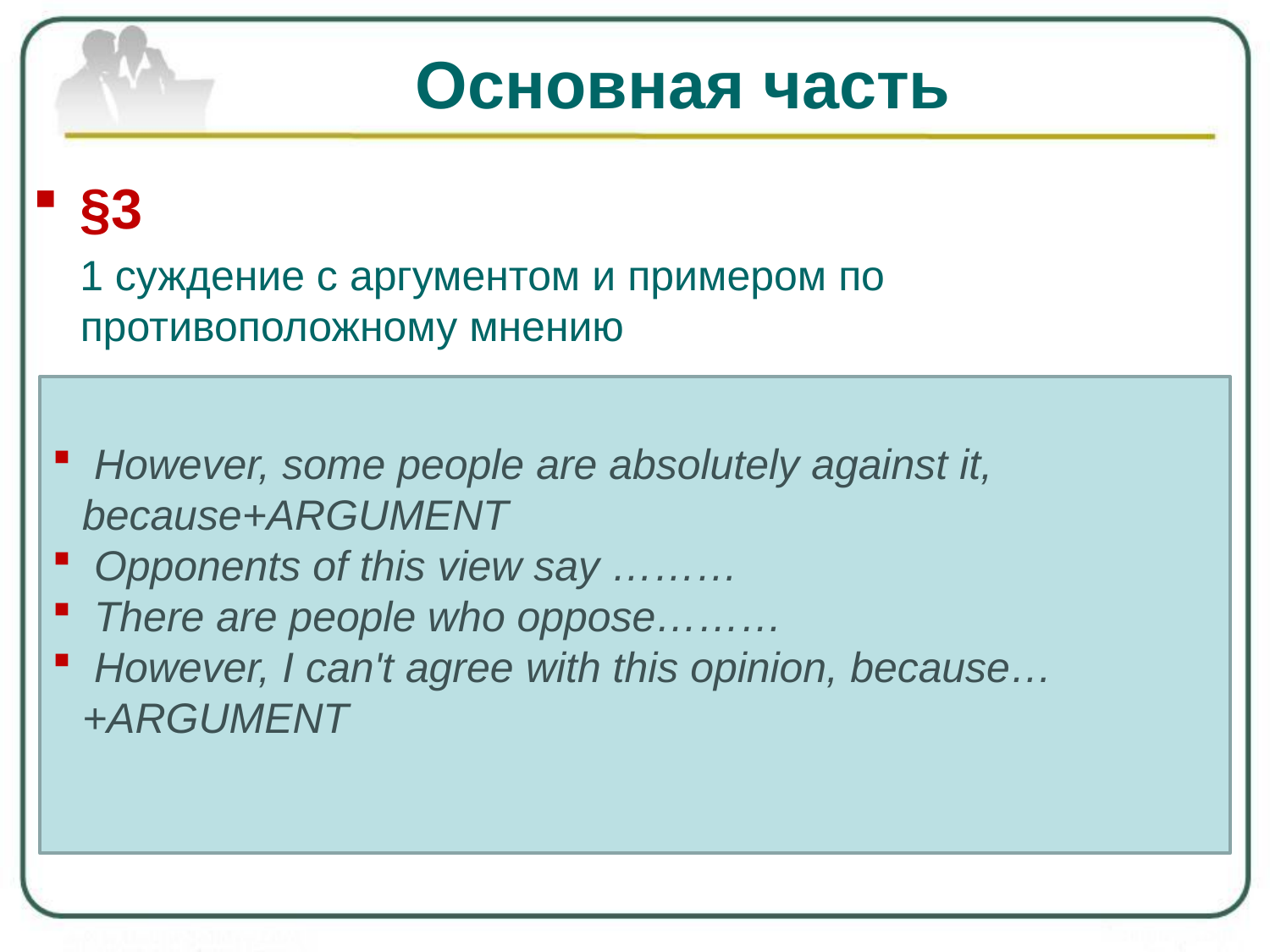

# Основная часть
§3
    1 суждение с аргументом и примером по противоположному мнению

 However, some people are absolutely against it,          because+ARGUMENT
 Opponents of this view say ………
 There are people who oppose………
 However, I can't agree with this opinion, because… +ARGUMENT